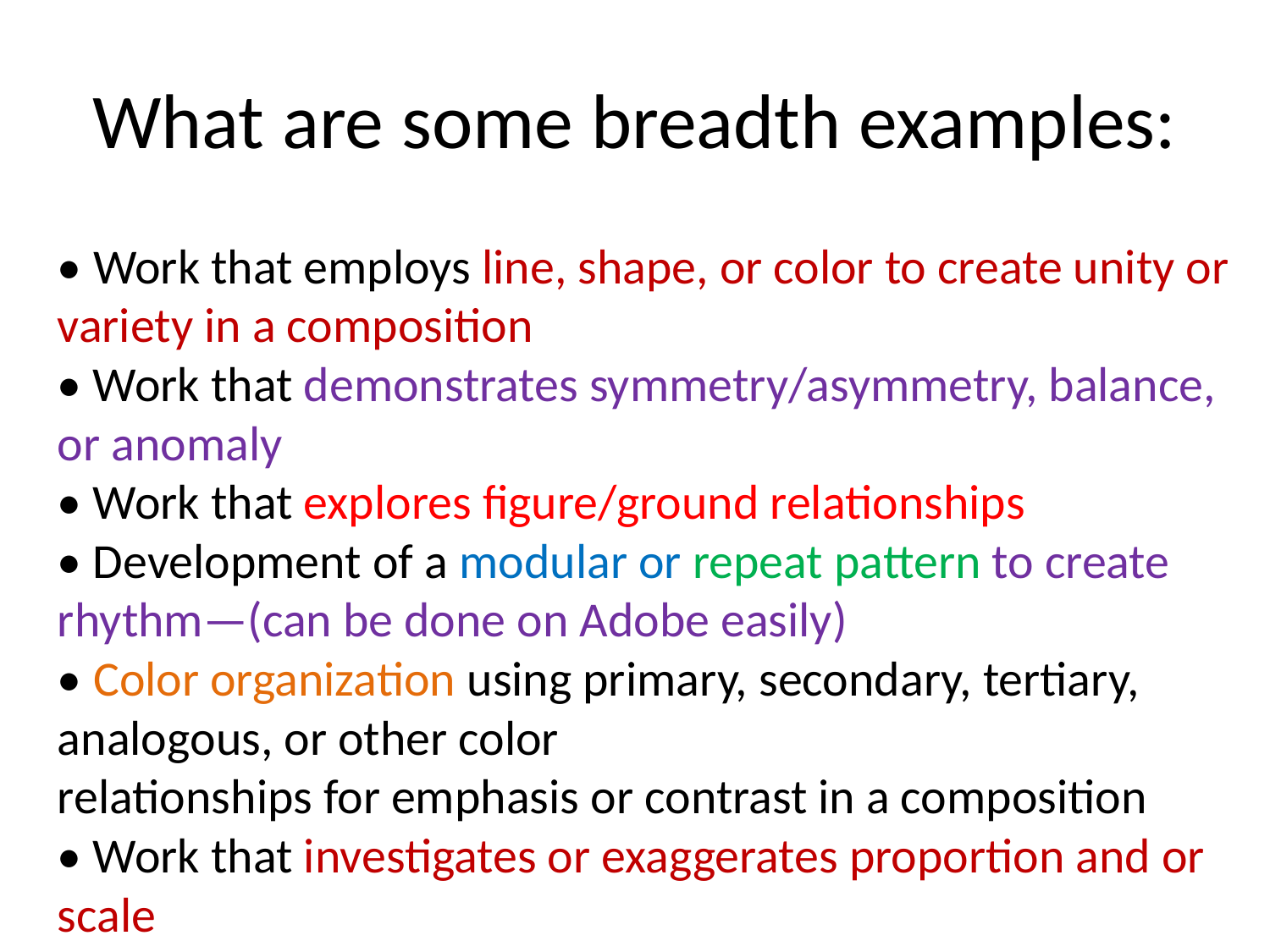

# What are some breadth examples:
• Work that employs line, shape, or color to create unity or variety in a composition
• Work that demonstrates symmetry/asymmetry, balance, or anomaly
• Work that explores figure/ground relationships
• Development of a modular or repeat pattern to create rhythm—(can be done on Adobe easily)
• Color organization using primary, secondary, tertiary, analogous, or other color
relationships for emphasis or contrast in a composition
• Work that investigates or exaggerates proportion and or scale